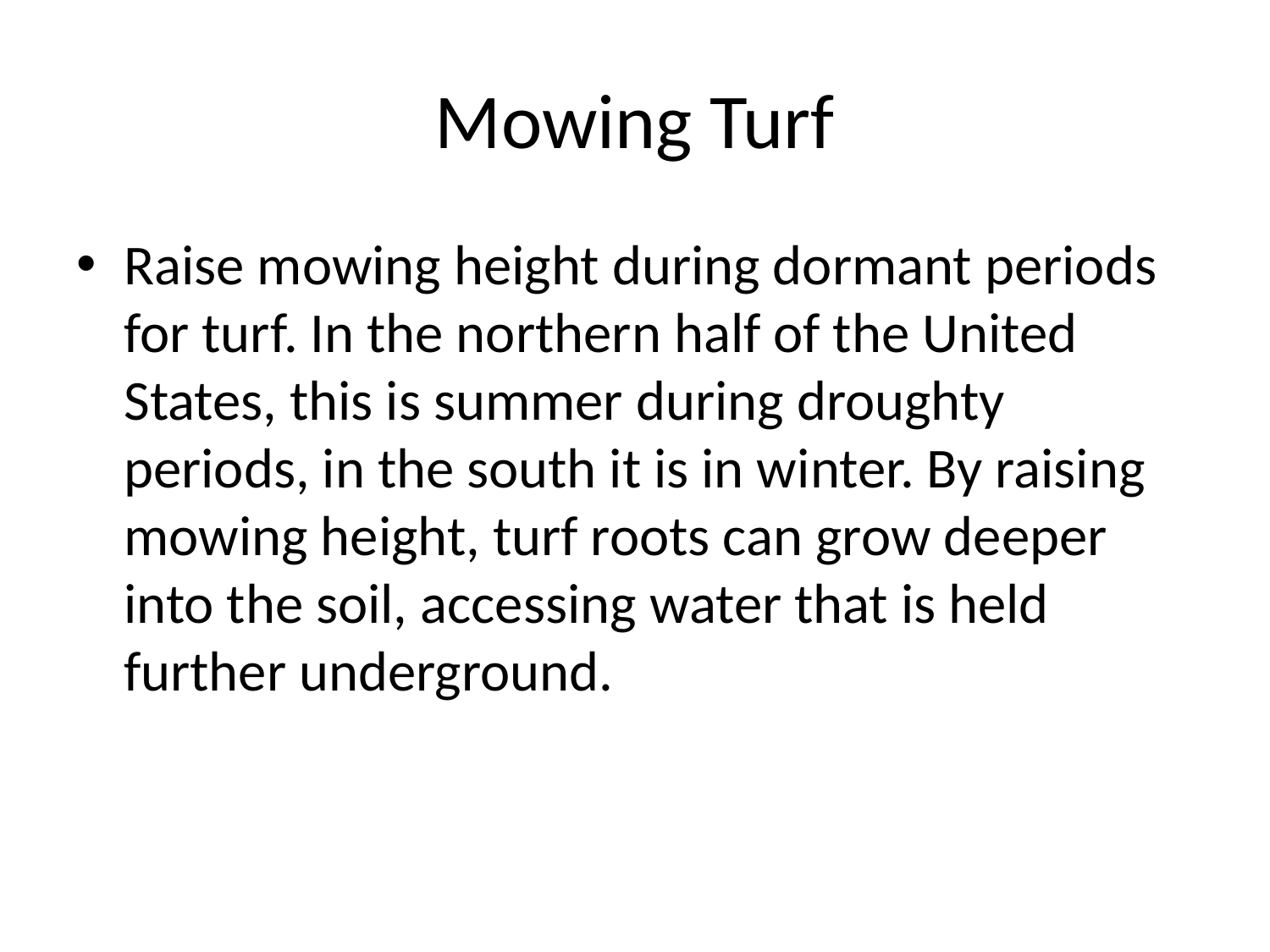

# Mowing Turf
Raise mowing height during dormant periods for turf. In the northern half of the United States, this is summer during droughty periods, in the south it is in winter. By raising mowing height, turf roots can grow deeper into the soil, accessing water that is held further underground.